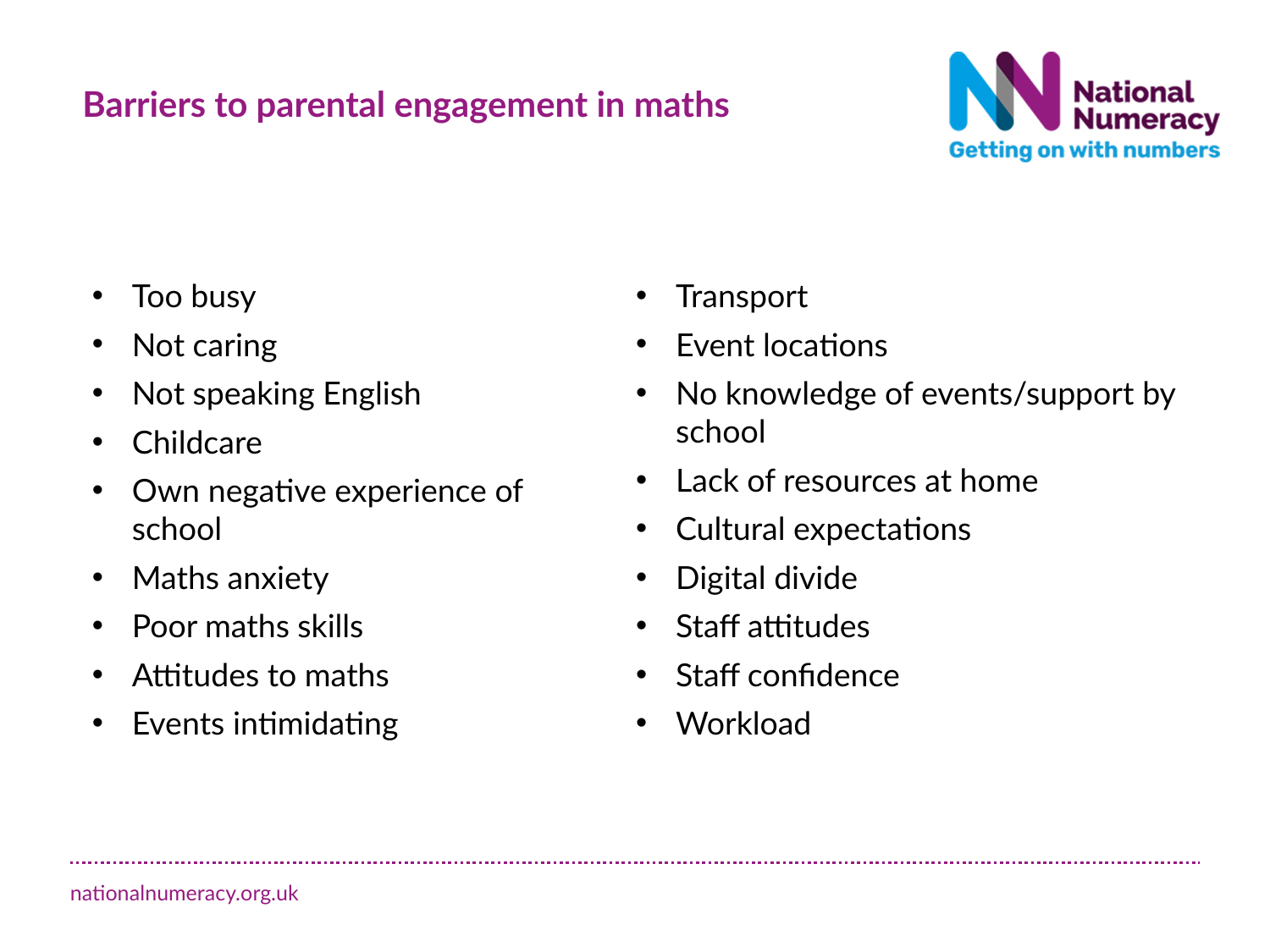

Barriers to parental engagement in maths
Transport
Event locations
No knowledge of events/support by school
Lack of resources at home
Cultural expectations
Digital divide
Staff attitudes
Staff confidence
Workload
Too busy
Not caring
Not speaking English
Childcare
Own negative experience of school
Maths anxiety
Poor maths skills
Attitudes to maths
Events intimidating